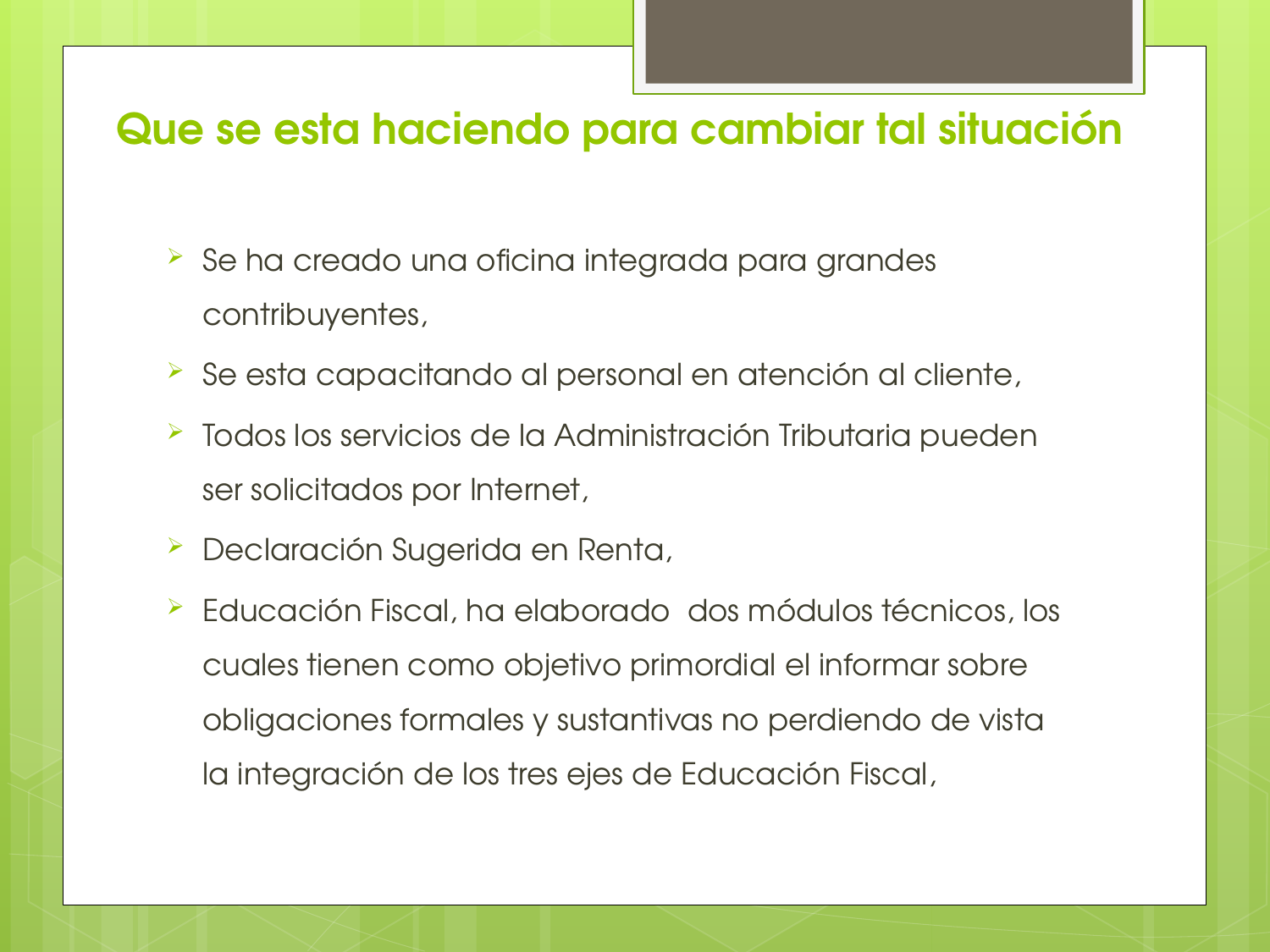

# Que se esta haciendo para cambiar tal situación
Se ha creado una oficina integrada para grandes contribuyentes,
Se esta capacitando al personal en atención al cliente,
Todos los servicios de la Administración Tributaria pueden ser solicitados por Internet,
Declaración Sugerida en Renta,
Educación Fiscal, ha elaborado  dos módulos técnicos, los cuales tienen como objetivo primordial el informar sobre obligaciones formales y sustantivas no perdiendo de vista la integración de los tres ejes de Educación Fiscal,